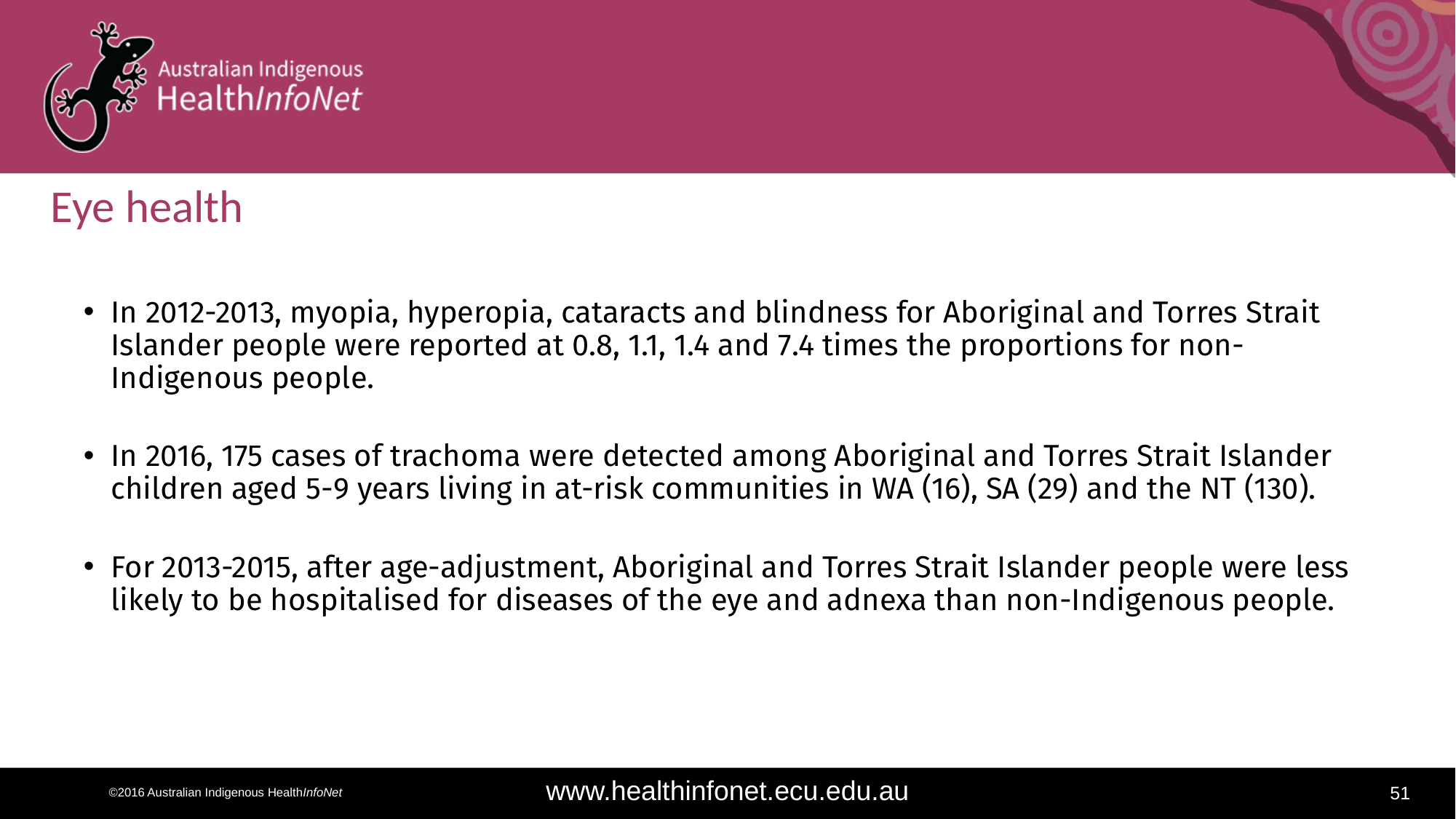

# Eye health
In 2012-2013, myopia, hyperopia, cataracts and blindness for Aboriginal and Torres Strait Islander people were reported at 0.8, 1.1, 1.4 and 7.4 times the proportions for non-Indigenous people.
In 2016, 175 cases of trachoma were detected among Aboriginal and Torres Strait Islander children aged 5-9 years living in at-risk communities in WA (16), SA (29) and the NT (130).
For 2013-2015, after age-adjustment, Aboriginal and Torres Strait Islander people were less likely to be hospitalised for diseases of the eye and adnexa than non-Indigenous people.